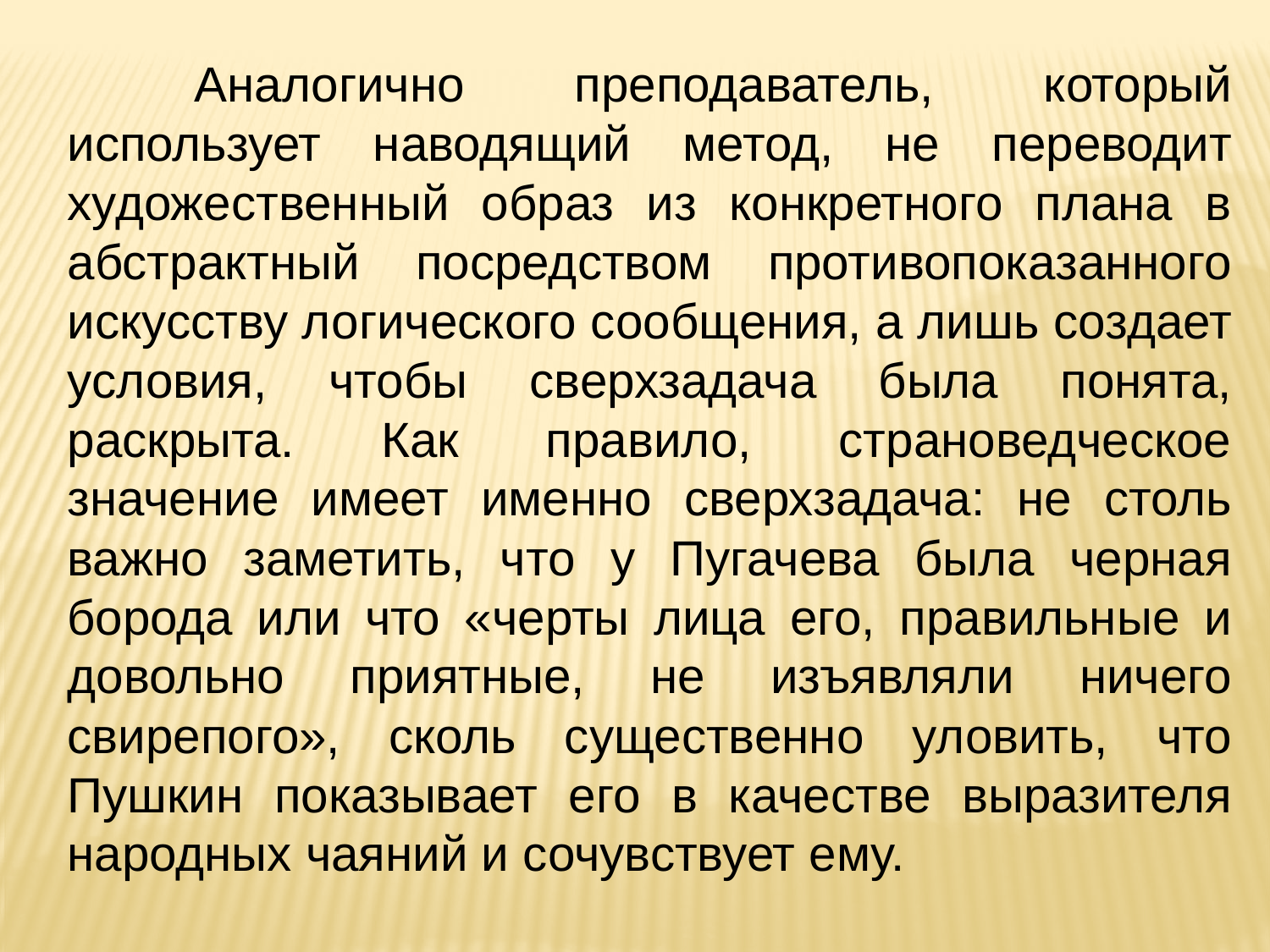

Аналогично преподаватель, который использует наводящий метод, не переводит художественный образ из конкретного плана в абстрактный посредством противопоказанного искусству логического сообщения, а лишь создает условия, чтобы сверхзадача была понята, раскрыта. Как правило, страноведческое значение имеет именно сверхзадача: не столь важно заметить, что у Пугачева была черная борода или что «черты лица его, правильные и довольно приятные, не изъявляли ничего свирепого», сколь существенно уловить, что Пушкин показывает его в качестве выразителя народных чаяний и сочувствует ему.